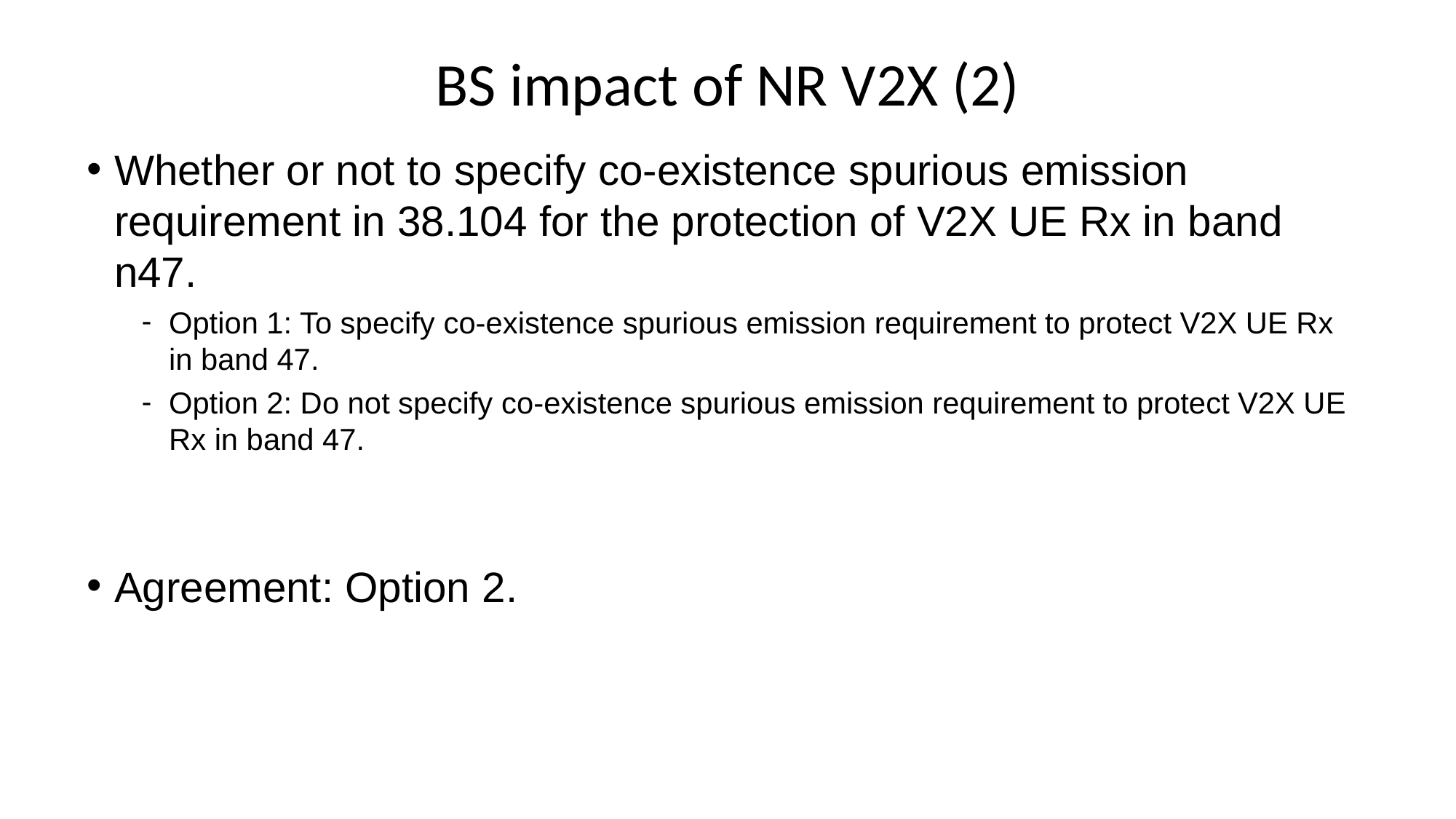

# BS impact of NR V2X (2)
Whether or not to specify co-existence spurious emission requirement in 38.104 for the protection of V2X UE Rx in band n47.
Option 1: To specify co-existence spurious emission requirement to protect V2X UE Rx in band 47.
Option 2: Do not specify co-existence spurious emission requirement to protect V2X UE Rx in band 47.

Agreement: Option 2.